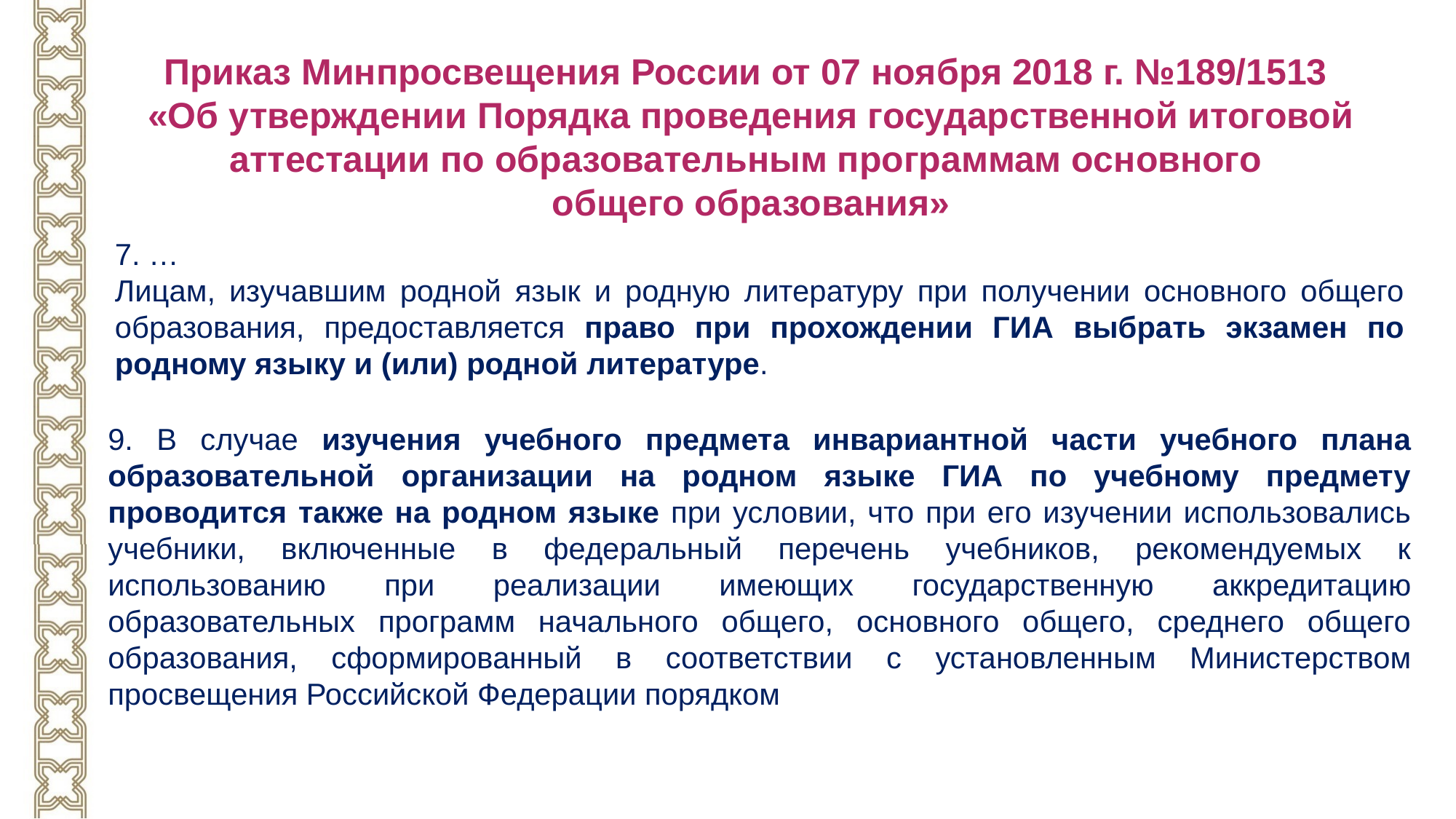

Приказ Минпросвещения России от 07 ноября 2018 г. №189/1513
«Об утверждении Порядка проведения государственной итоговой аттестации по образовательным программам основного
общего образования»
7. …
Лицам, изучавшим родной язык и родную литературу при получении основного общего образования, предоставляется право при прохождении ГИА выбрать экзамен по родному языку и (или) родной литературе.
9. В случае изучения учебного предмета инвариантной части учебного плана образовательной организации на родном языке ГИА по учебному предмету проводится также на родном языке при условии, что при его изучении использовались учебники, включенные в федеральный перечень учебников, рекомендуемых к использованию при реализации имеющих государственную аккредитацию образовательных программ начального общего, основного общего, среднего общего образования, сформированный в соответствии с установленным Министерством просвещения Российской Федерации порядком